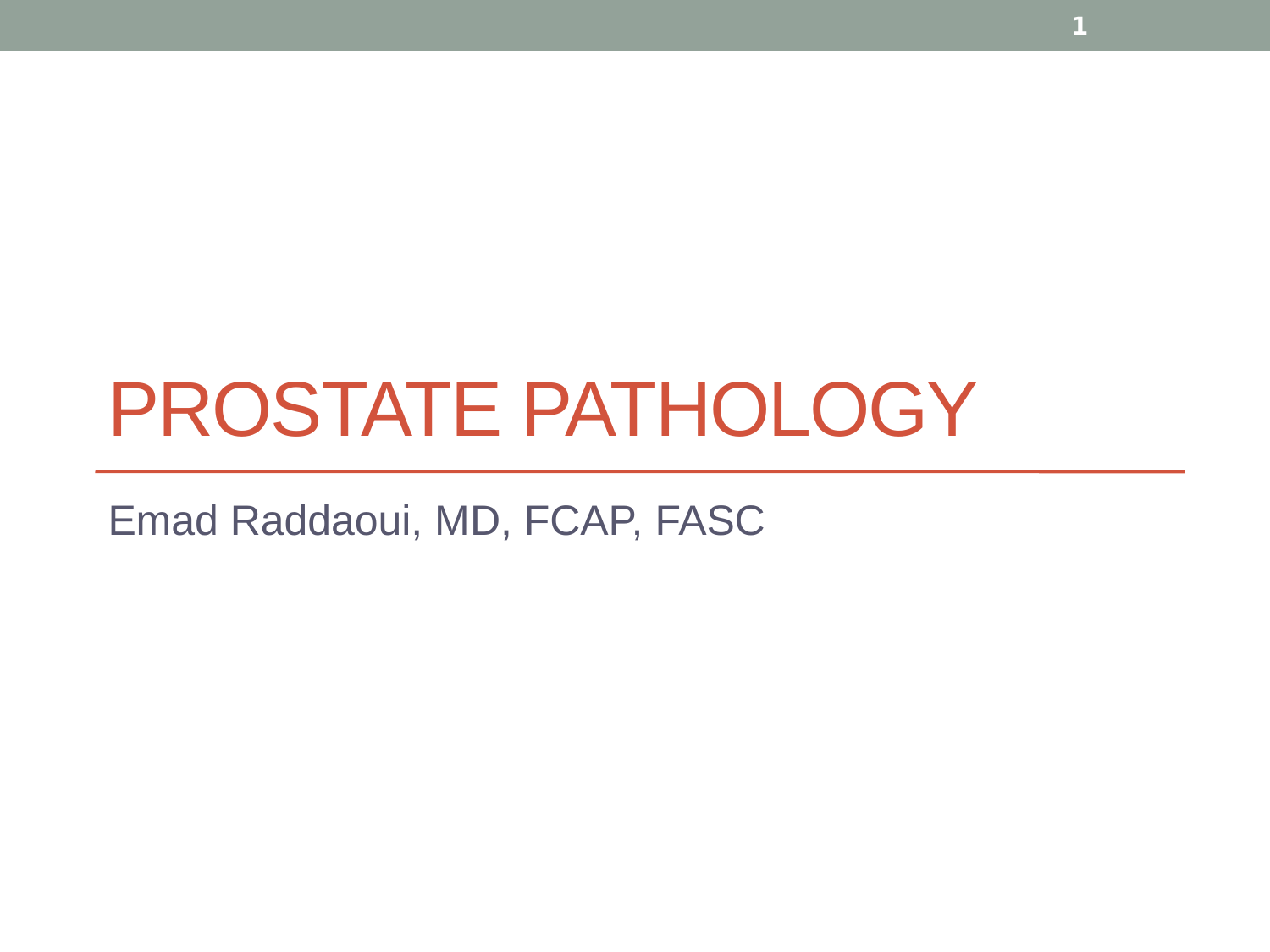

1
# Prostate Pathology
Emad Raddaoui, MD, FCAP, FASC